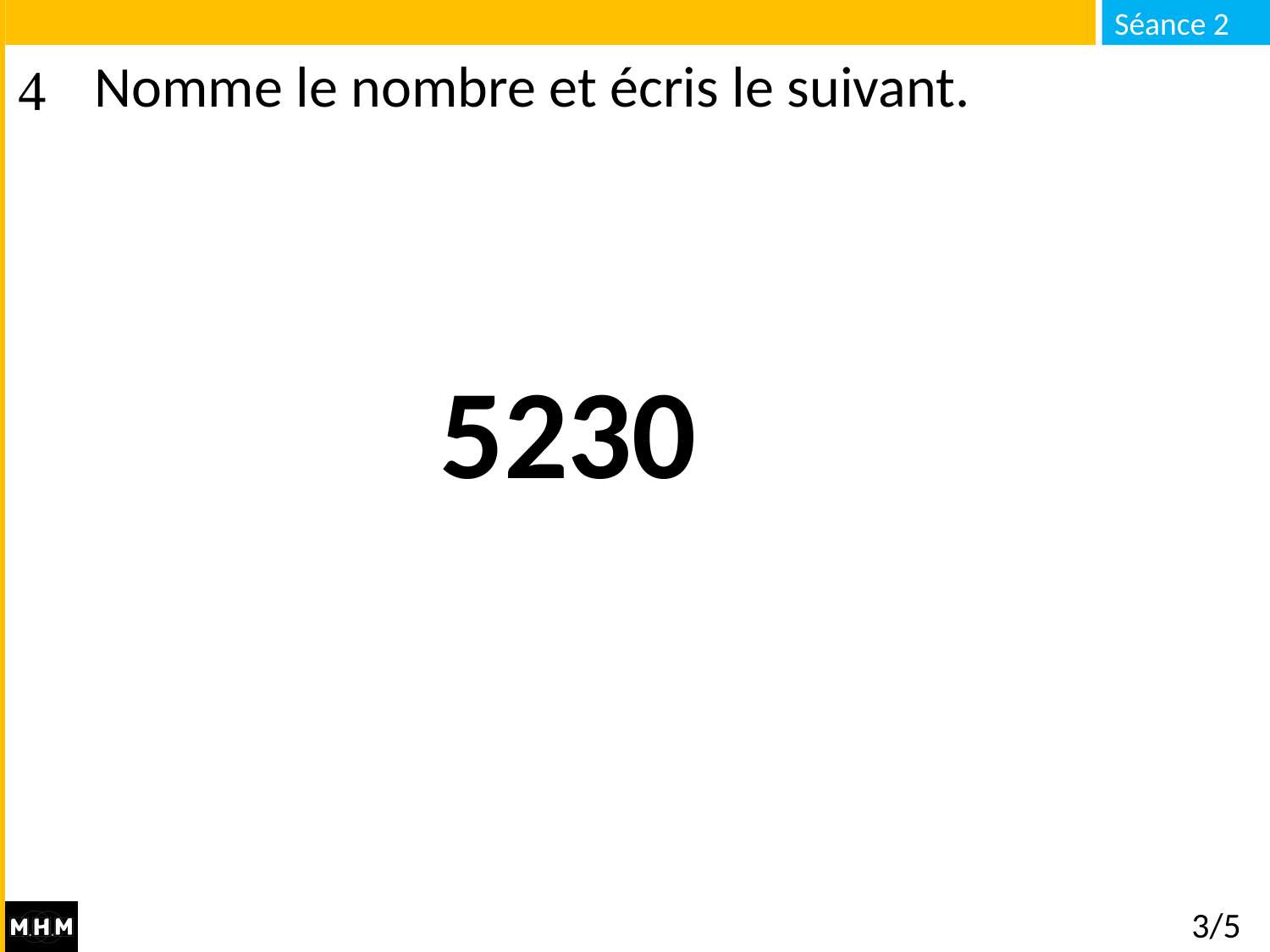

# Nomme le nombre et écris le suivant.
5230
3/5